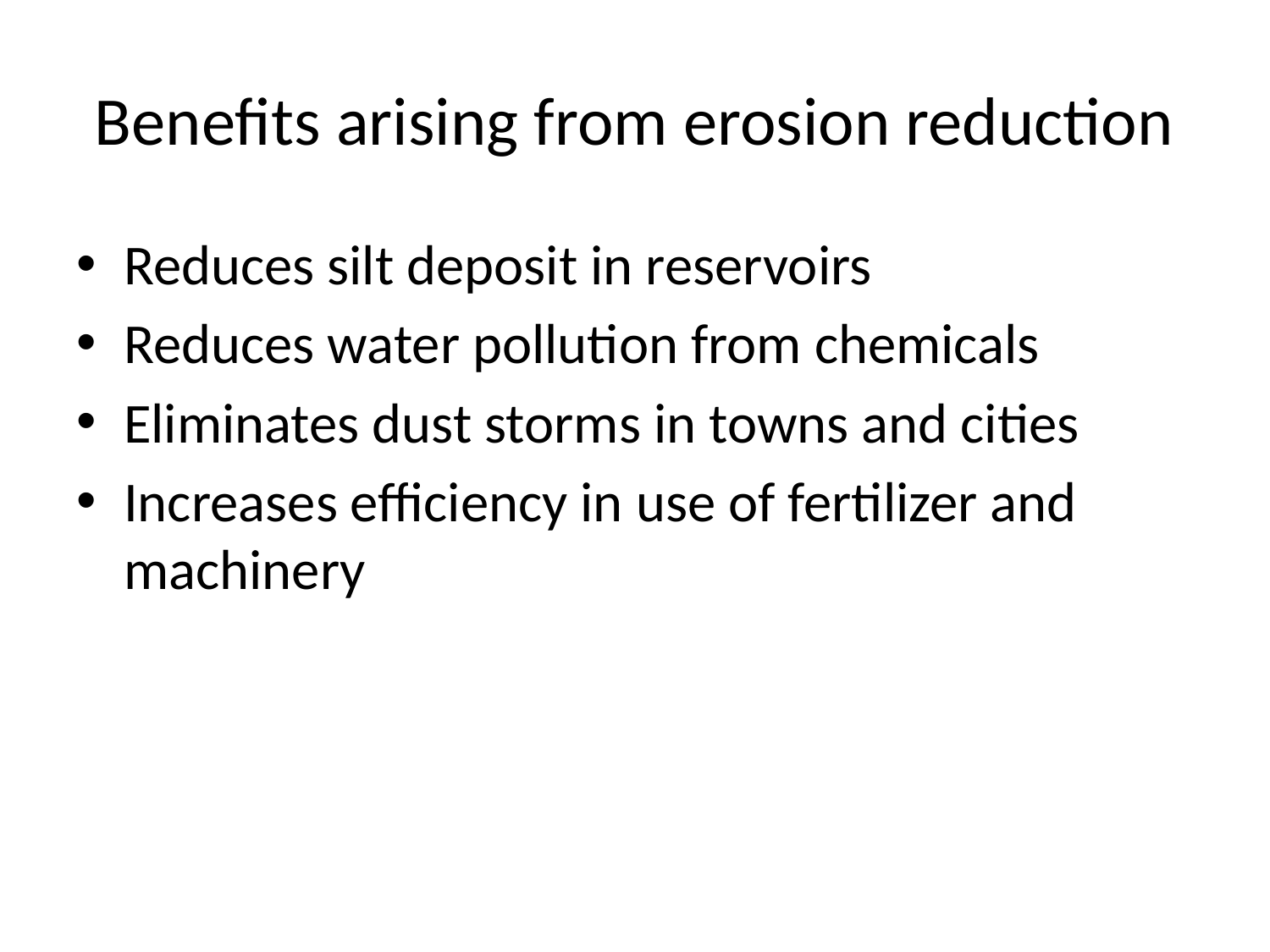

# Benefits arising from erosion reduction
Reduces silt deposit in reservoirs
Reduces water pollution from chemicals
Eliminates dust storms in towns and cities
Increases efficiency in use of fertilizer and machinery